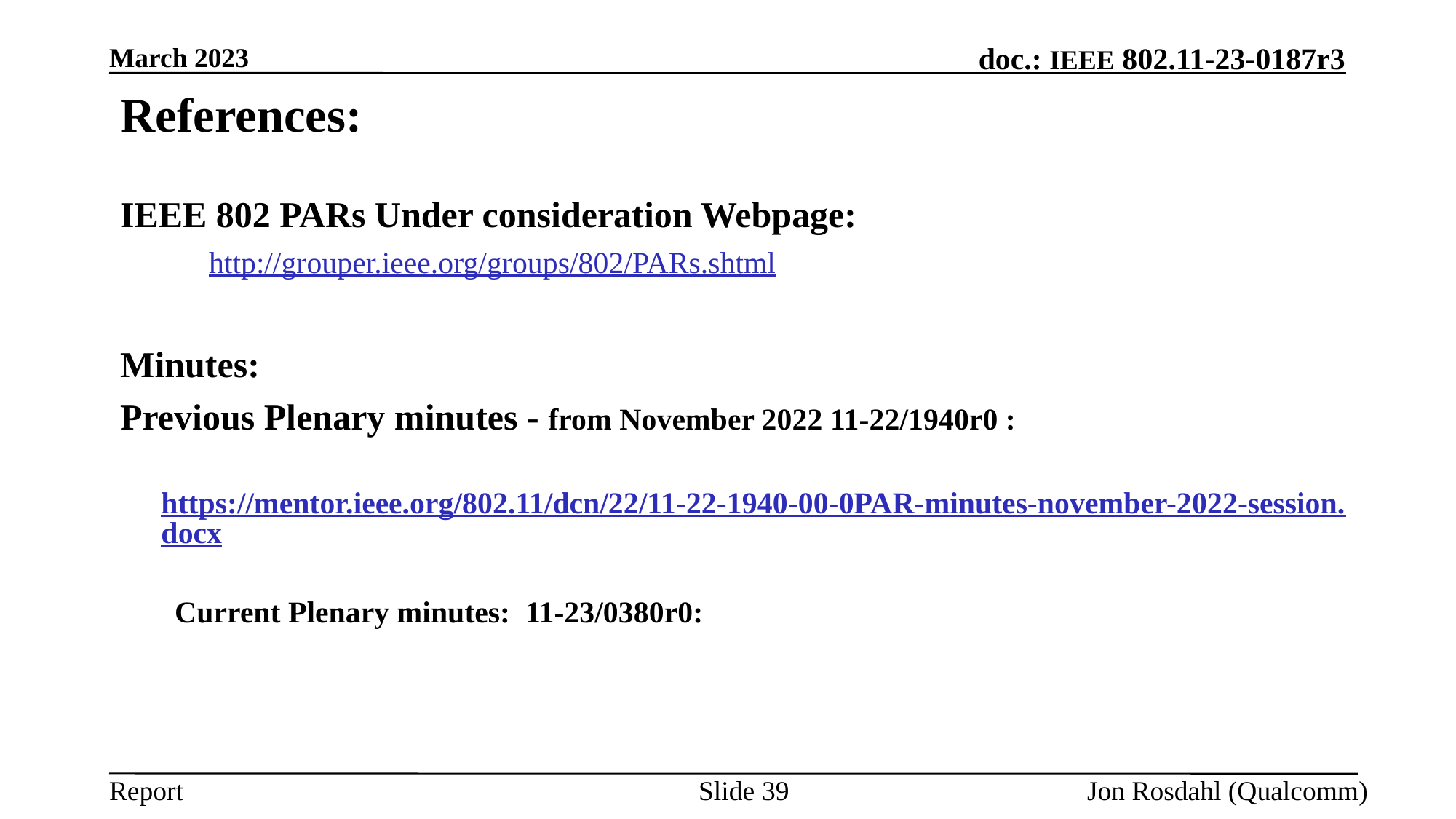

March 2023
# References:
IEEE 802 PARs Under consideration Webpage:
	http://grouper.ieee.org/groups/802/PARs.shtml

Minutes:
Previous Plenary minutes - from November 2022 11-22/1940r0 :
	https://mentor.ieee.org/802.11/dcn/22/11-22-1940-00-0PAR-minutes-november-2022-session.docx

Current Plenary minutes:  11-23/0380r0:
Slide 39
Jon Rosdahl (Qualcomm)